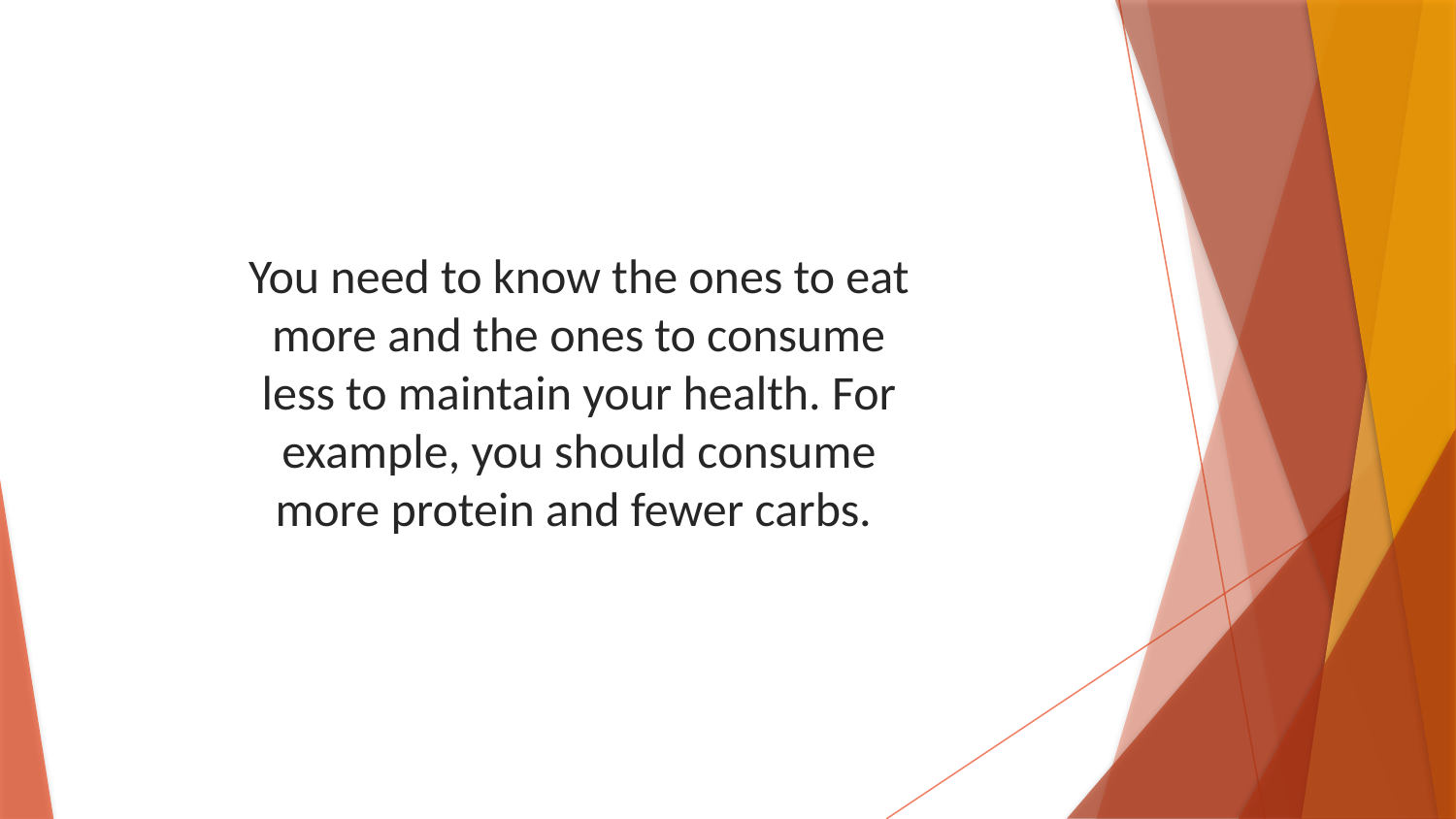

You need to know the ones to eat more and the ones to consume less to maintain your health. For example, you should consume more protein and fewer carbs.